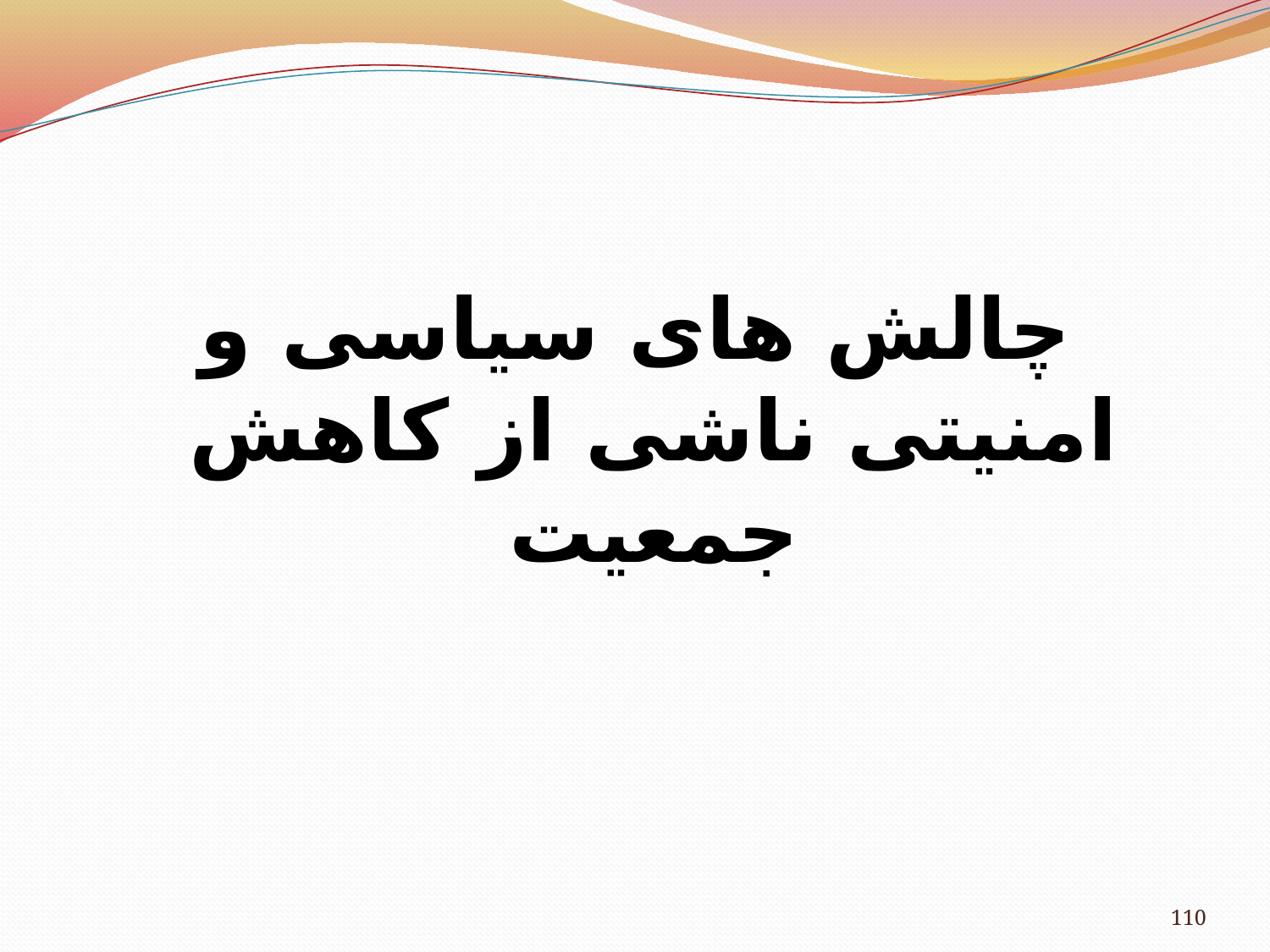

#
چالش های سیاسی و امنیتی ناشی از کاهش جمعیت
110